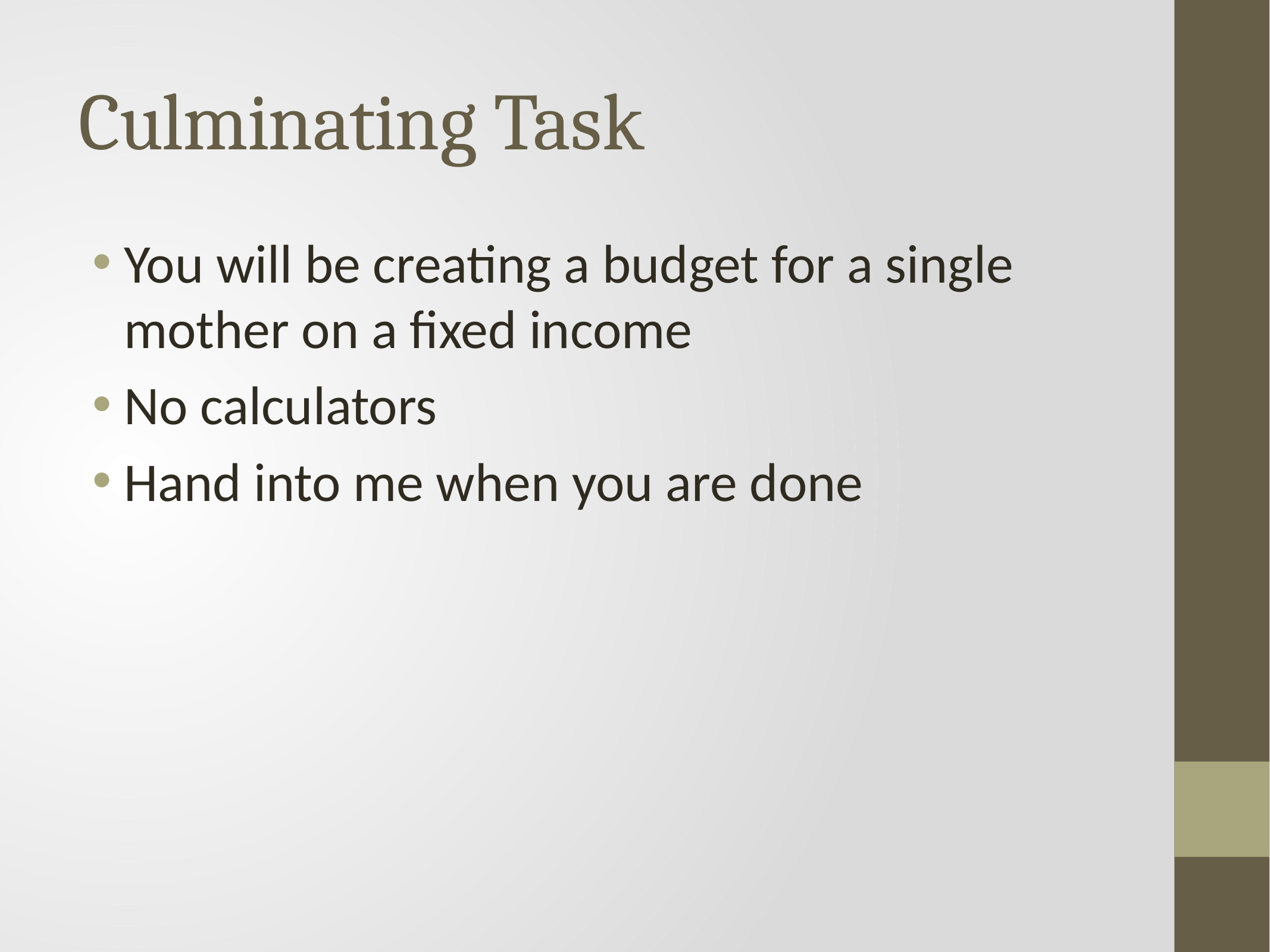

# Culminating Task
You will be creating a budget for a single mother on a fixed income
No calculators
Hand into me when you are done